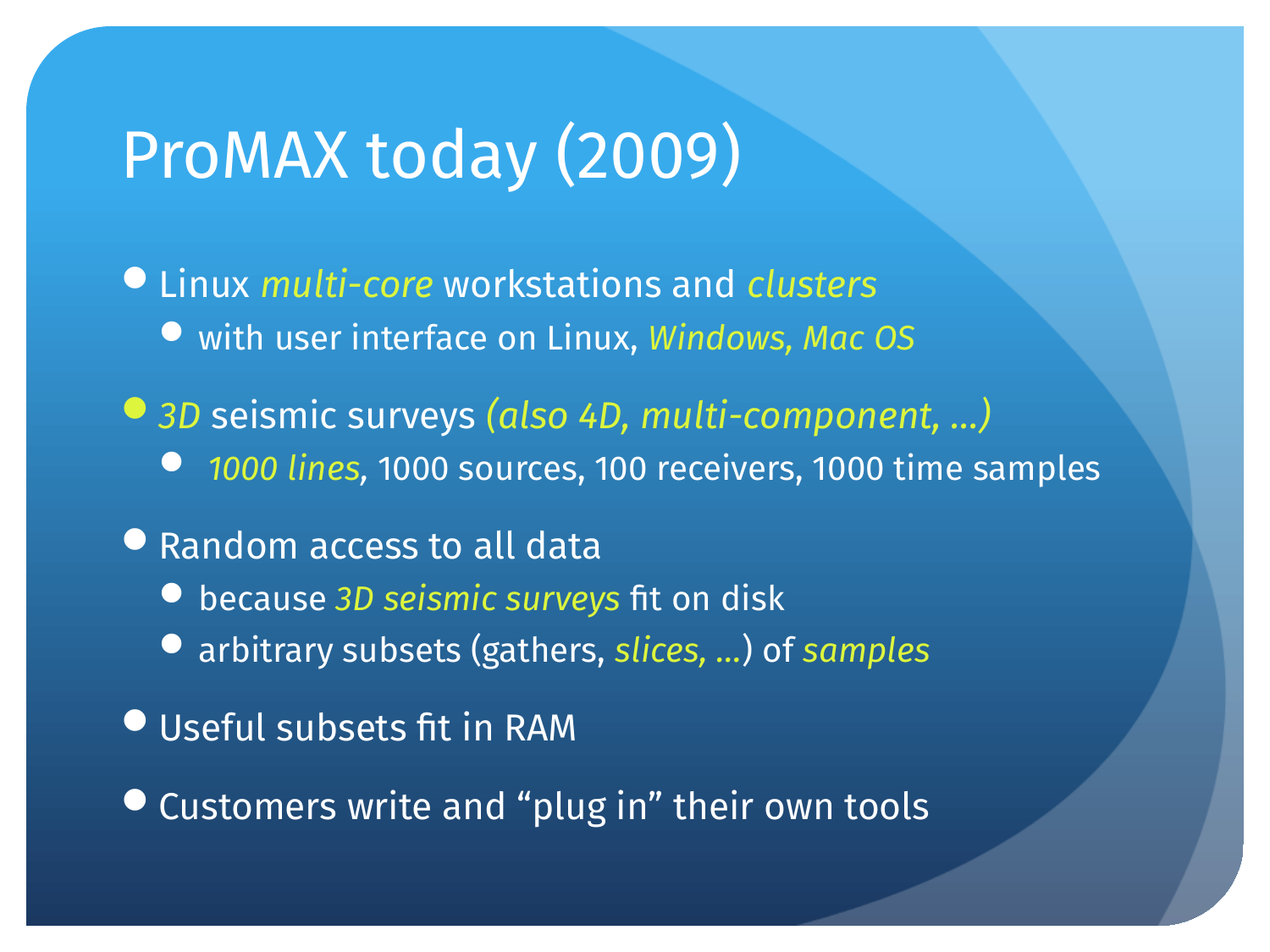

# ProMAX today (2009)
Linux multi-core workstations and clusters
with user interface on Linux, Windows, Mac OS
3D seismic surveys (also 4D, multi-component, …)
 1000 lines, 1000 sources, 100 receivers, 1000 time samples
Random access to all data
because 3D seismic surveys fit on disk
arbitrary subsets (gathers, slices, …) of samples
Useful subsets fit in RAM
Customers write and “plug in” their own tools